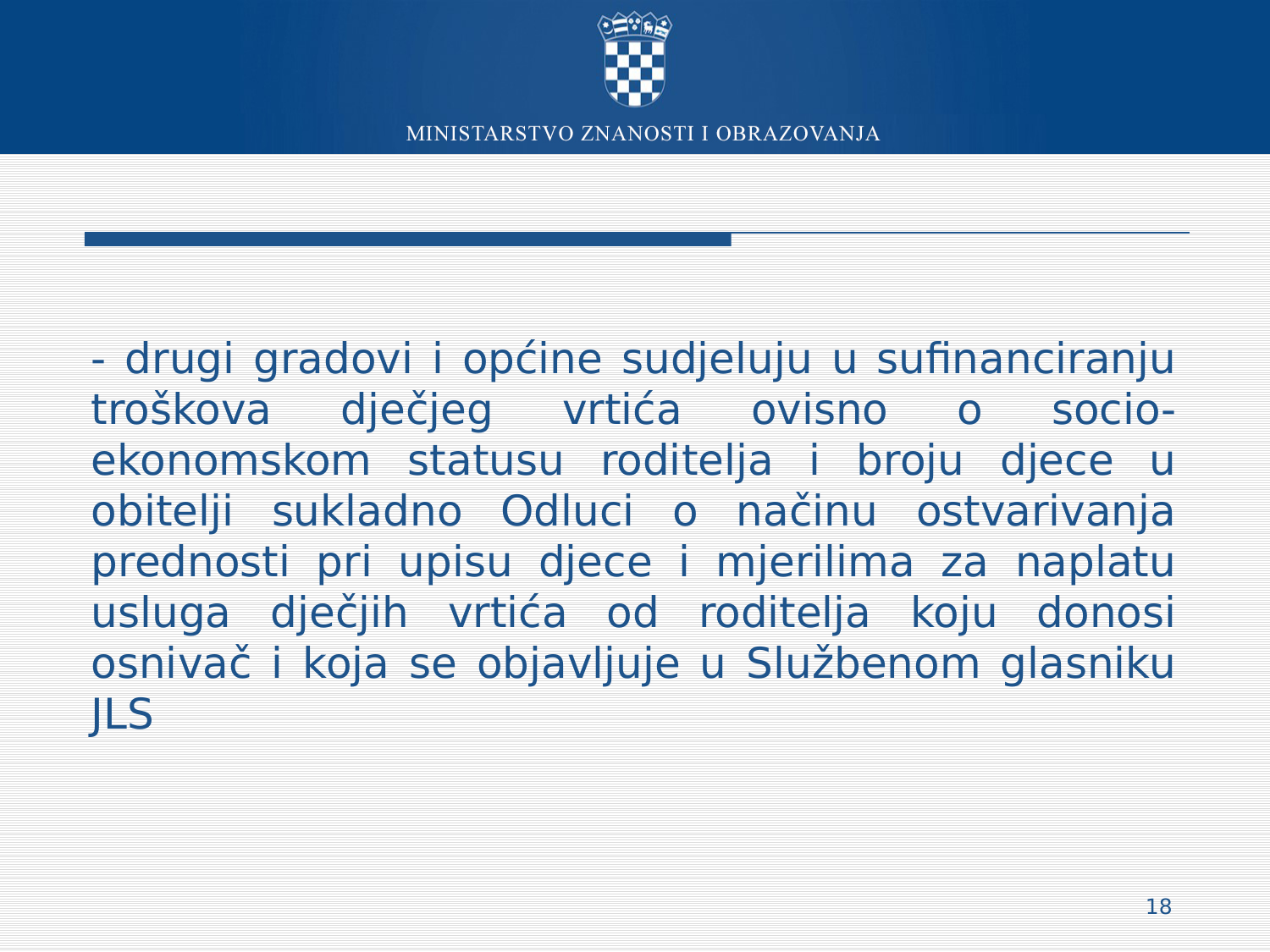

- drugi gradovi i općine sudjeluju u sufinanciranju troškova dječjeg vrtića ovisno o socio-ekonomskom statusu roditelja i broju djece u obitelji sukladno Odluci o načinu ostvarivanja prednosti pri upisu djece i mjerilima za naplatu usluga dječjih vrtića od roditelja koju donosi osnivač i koja se objavljuje u Službenom glasniku JLS

18